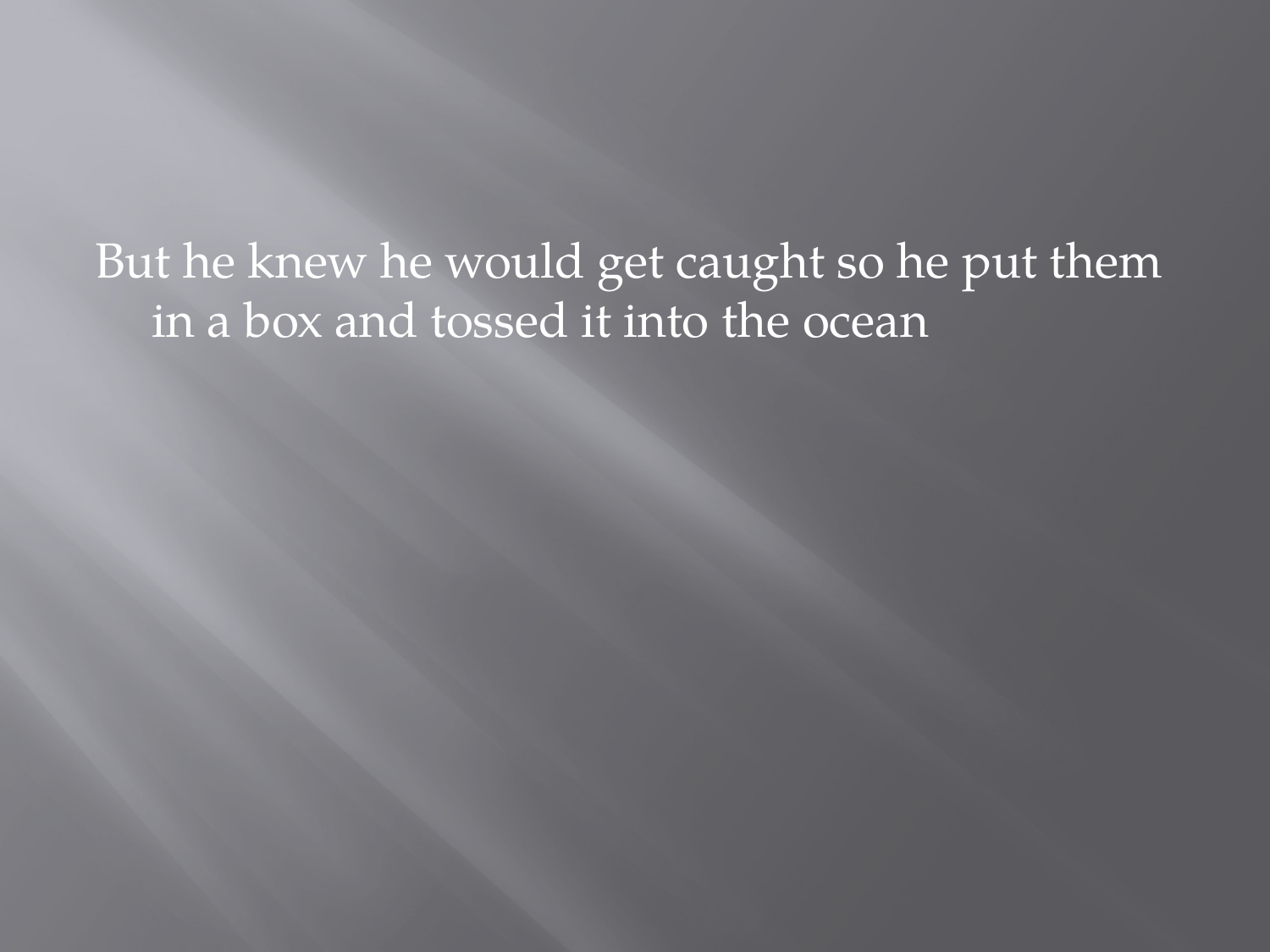

#
But he knew he would get caught so he put them in a box and tossed it into the ocean